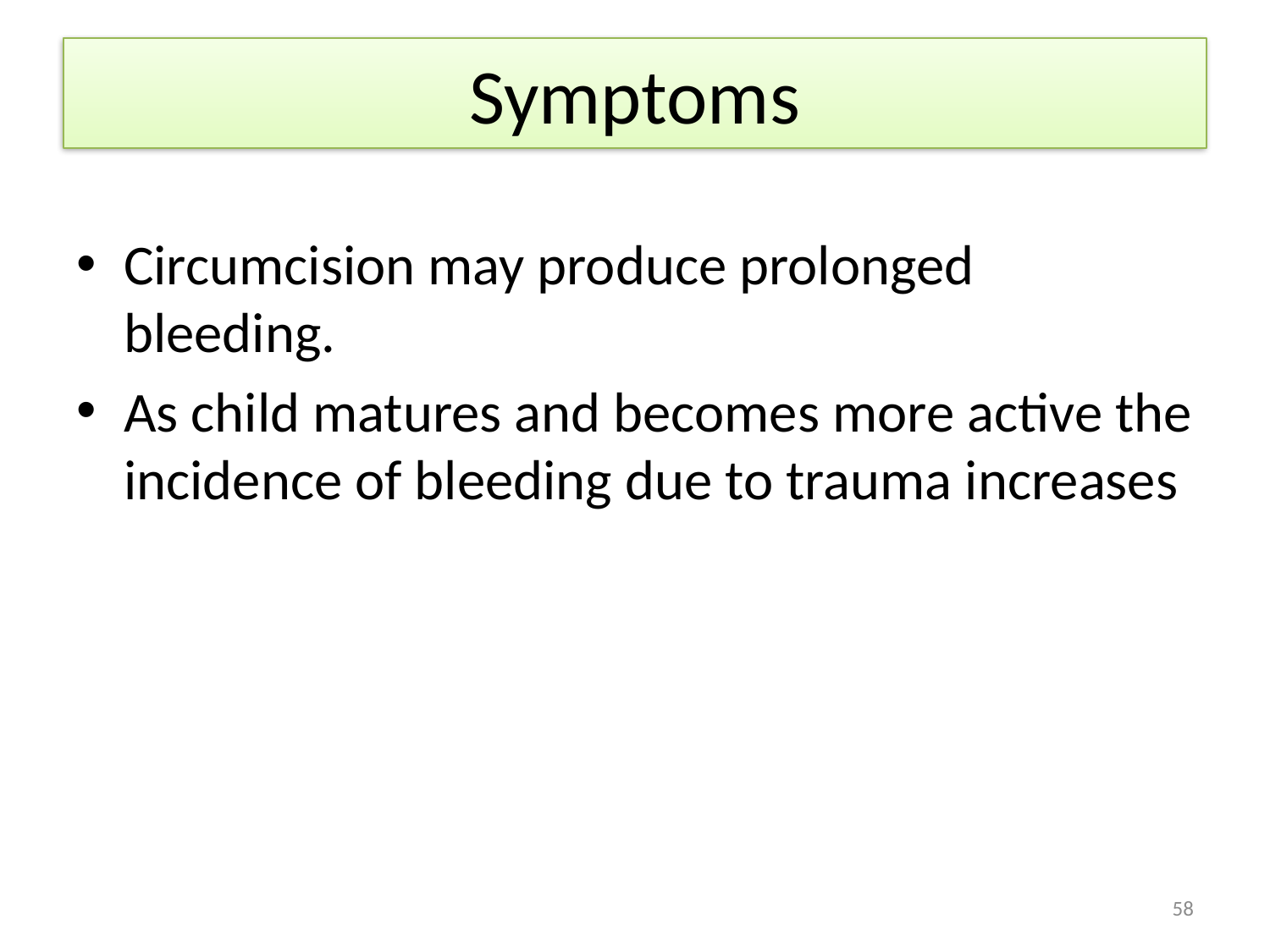

# Symptoms
Circumcision may produce prolonged bleeding.
As child matures and becomes more active the incidence of bleeding due to trauma increases
58